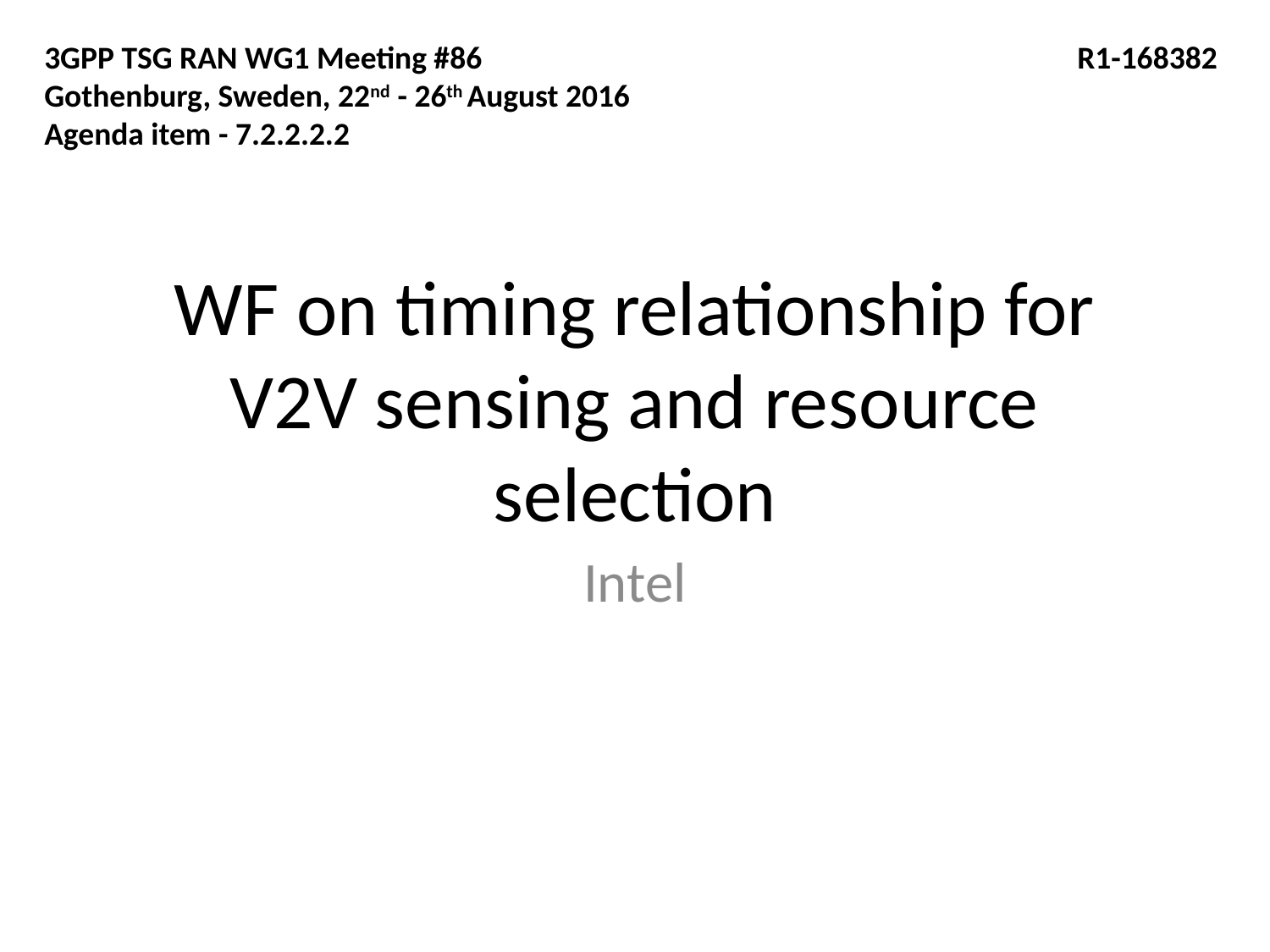

3GPP TSG RAN WG1 Meeting #86				                    R1-168382
Gothenburg, Sweden, 22nd - 26th August 2016
Agenda item - 7.2.2.2.2
# WF on timing relationship for V2V sensing and resource selection
Intel